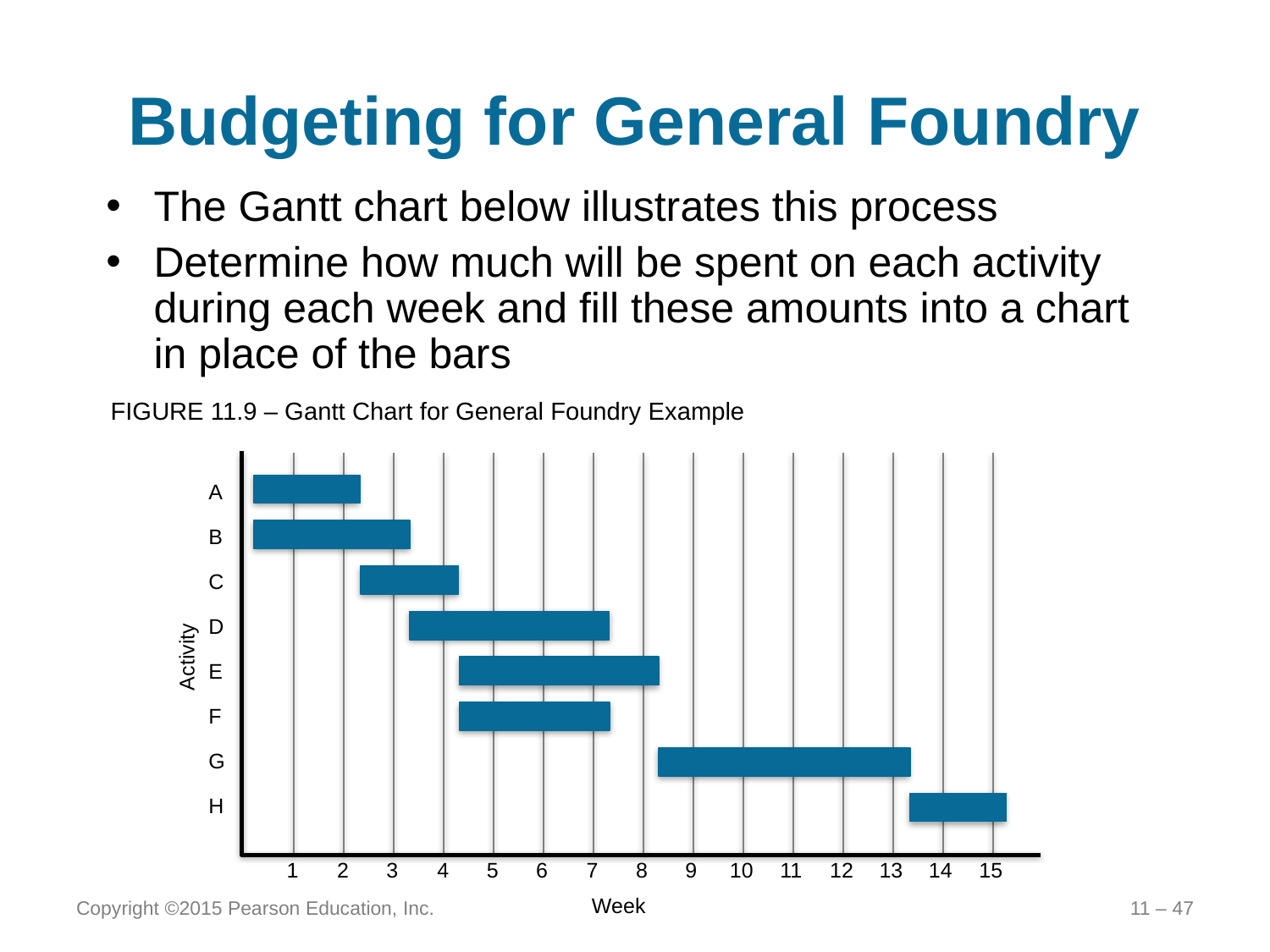

# Budgeting for General Foundry
The Gantt chart below illustrates this process
Determine how much will be spent on each activity during each week and fill these amounts into a chart in place of the bars
FIGURE 11.9 – Gantt Chart for General Foundry Example

A
B
C
D
E
F
G
H
Activity
	1	2	3	4	5	6	7	8	9	10	11	12	13	14	15
Week

Copyright ©2015 Pearson Education, Inc.
11 – 47